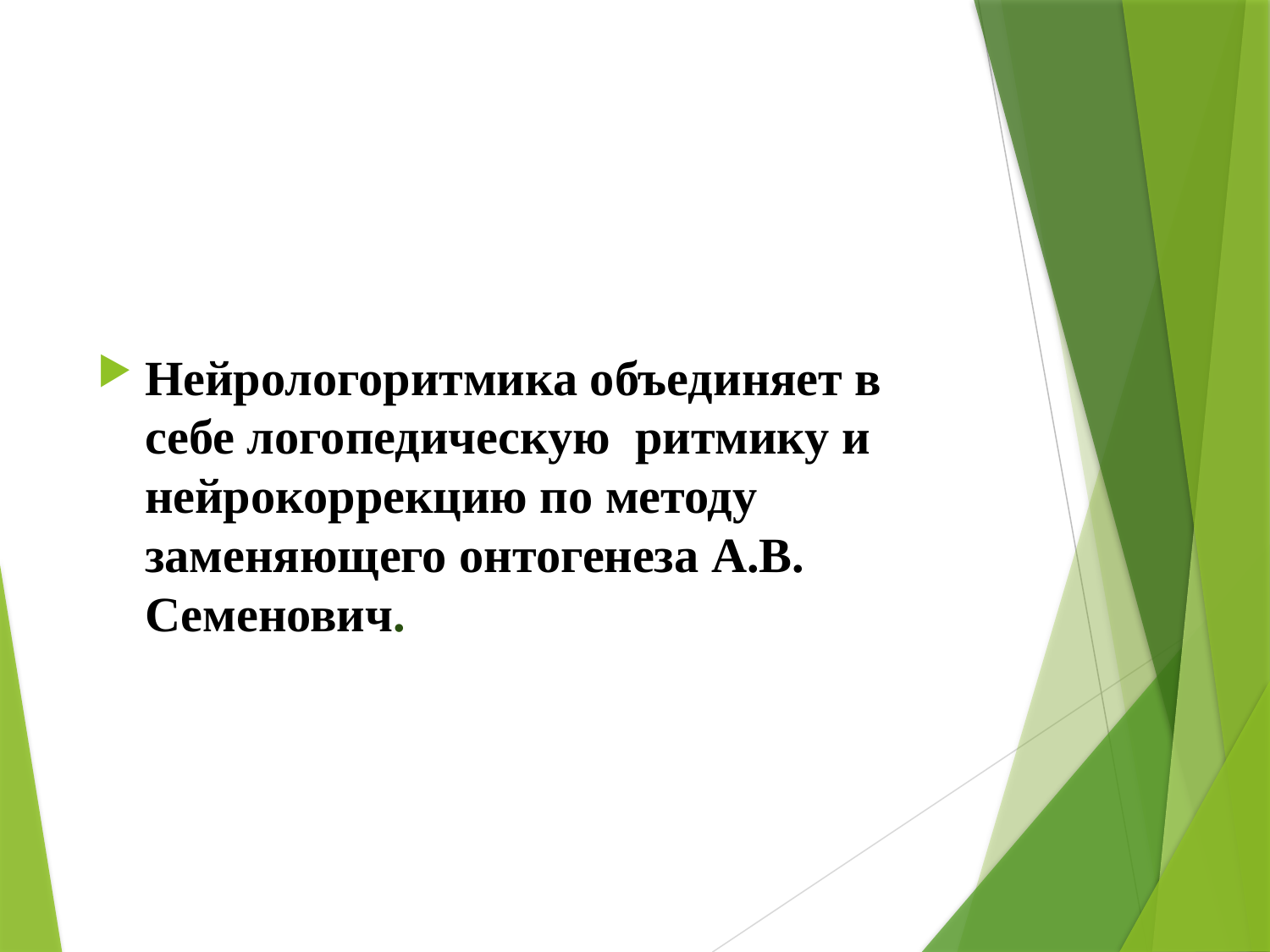

Нейрологоритмика объединяет в себе логопедическую  ритмику и нейрокоррекцию по методу заменяющего онтогенеза А.В. Семенович.